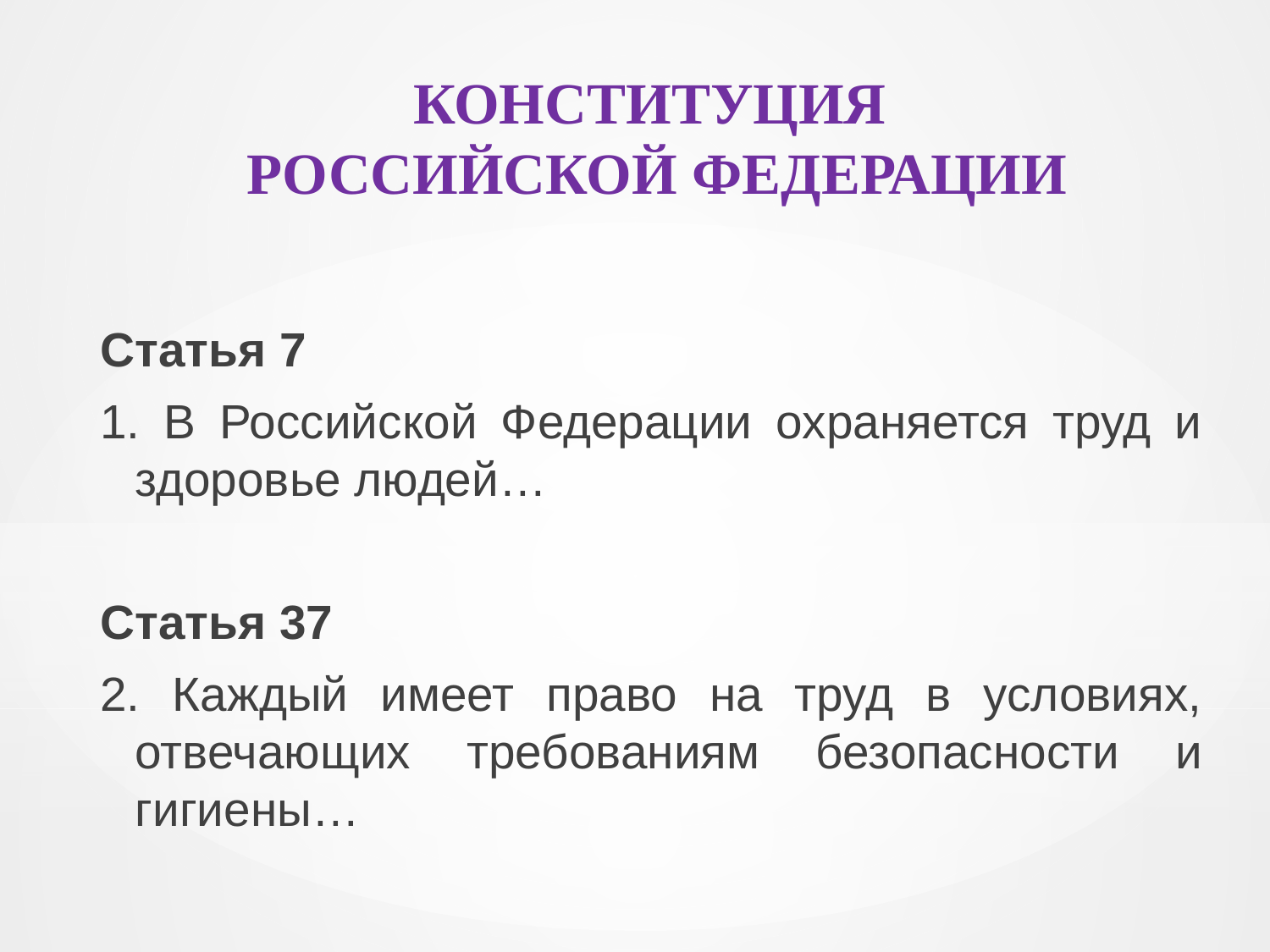

КОНСТИТУЦИЯ
 РОССИЙСКОЙ ФЕДЕРАЦИИ
Статья 7
1. В Российской Федерации охраняется труд и здоровье людей…

Статья 37
2. Каждый имеет право на труд в условиях, отвечающих требованиям безопасности и гигиены…